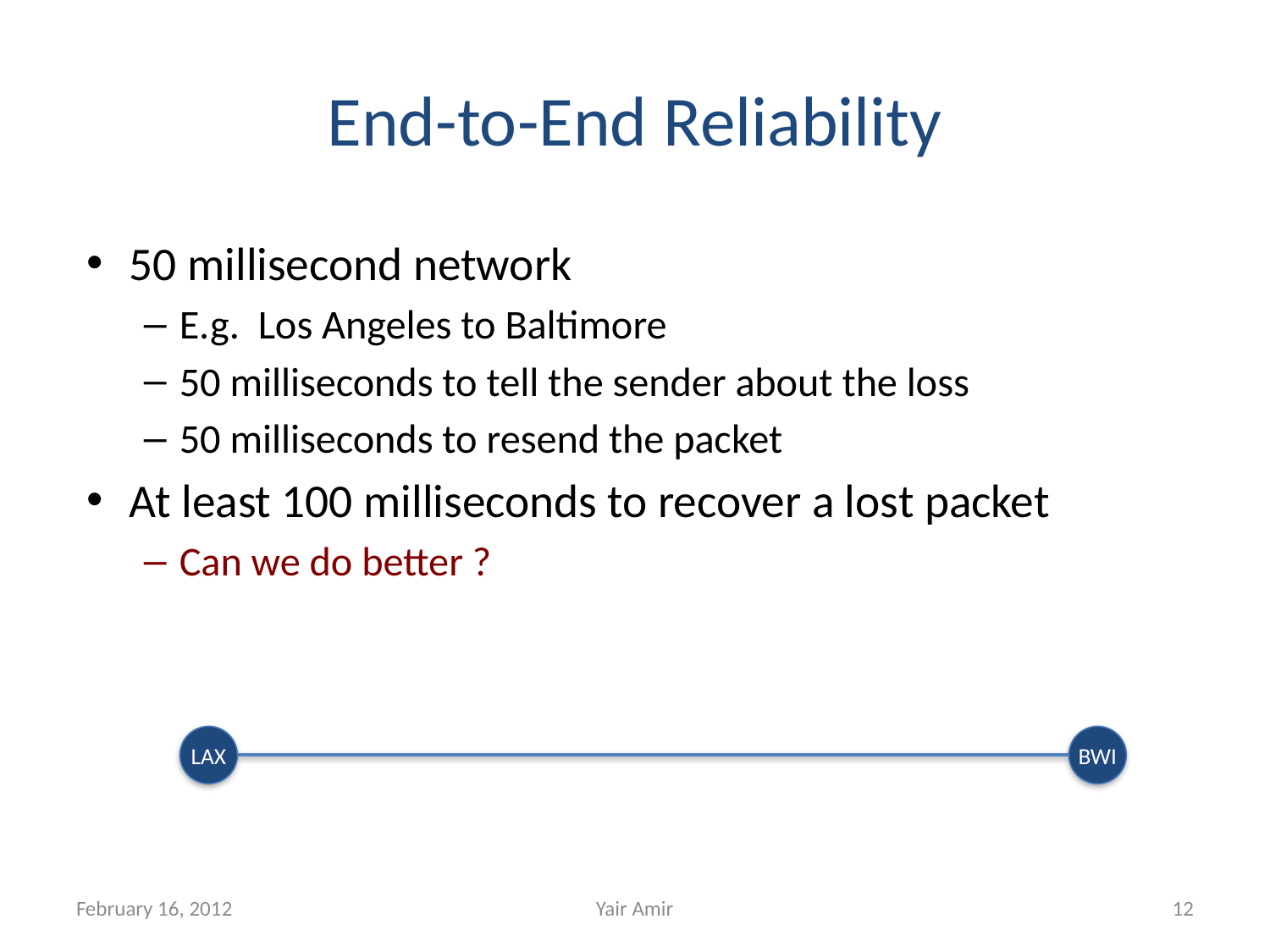

# End-to-End Reliability
50 millisecond network
E.g.  Los Angeles to Baltimore
50 milliseconds to tell the sender about the loss
50 milliseconds to resend the packet
At least 100 milliseconds to recover a lost packet
Can we do better ?
LAX
BWI
February 16, 2012
Yair Amir
12